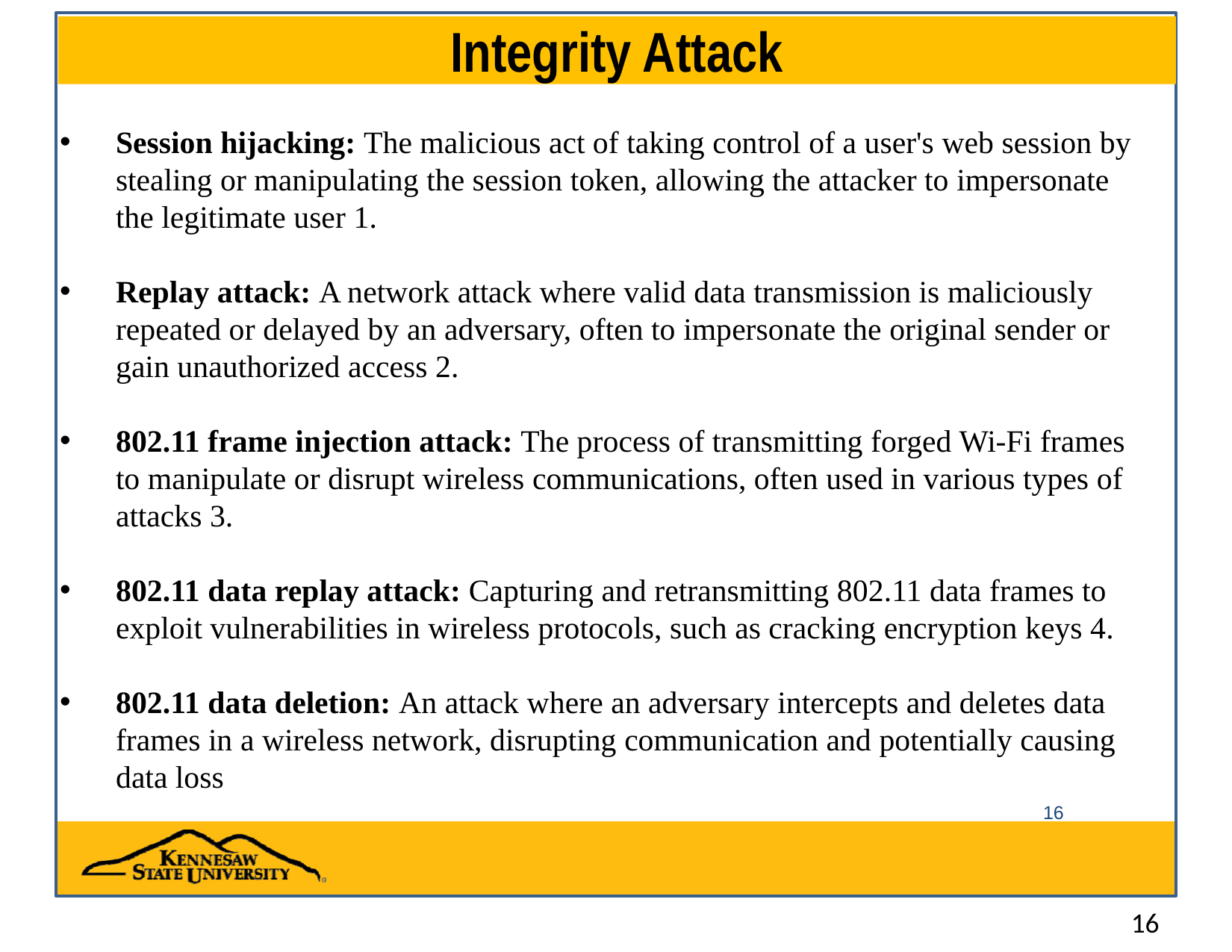

# Integrity Attack
Session hijacking: The malicious act of taking control of a user's web session by stealing or manipulating the session token, allowing the attacker to impersonate the legitimate user 1.

Replay attack: A network attack where valid data transmission is maliciously repeated or delayed by an adversary, often to impersonate the original sender or gain unauthorized access 2.

802.11 frame injection attack: The process of transmitting forged Wi-Fi frames to manipulate or disrupt wireless communications, often used in various types of attacks 3.

802.11 data replay attack: Capturing and retransmitting 802.11 data frames to exploit vulnerabilities in wireless protocols, such as cracking encryption keys 4.

802.11 data deletion: An attack where an adversary intercepts and deletes data frames in a wireless network, disrupting communication and potentially causing data loss
16